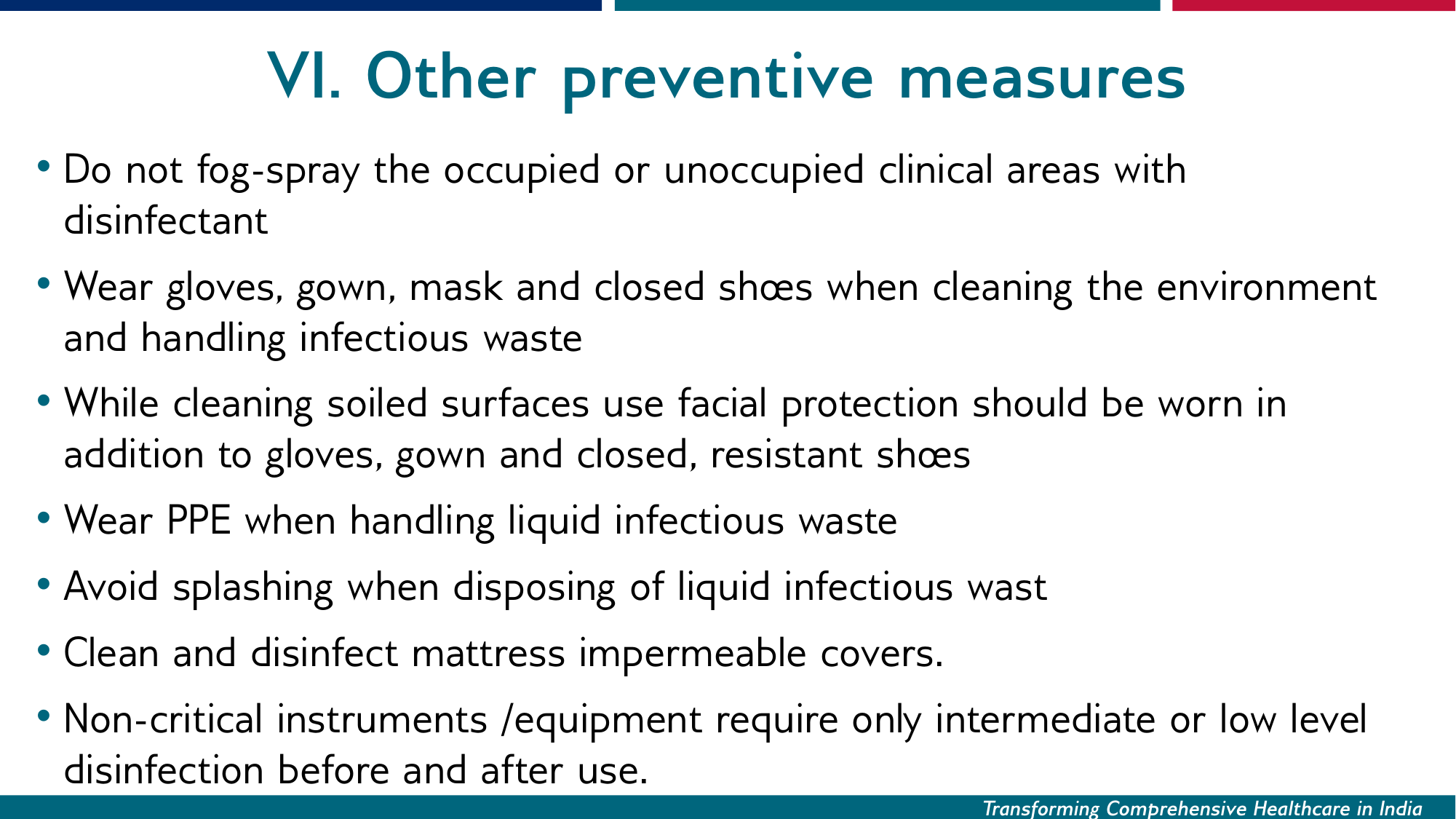

# VI. Other preventive measures
Do not fog-spray the occupied or unoccupied clinical areas with disinfectant
Wear gloves, gown, mask and closed shoes when cleaning the environment and handling infectious waste
While cleaning soiled surfaces use facial protection should be worn in addition to gloves, gown and closed, resistant shoes
Wear PPE when handling liquid infectious waste
Avoid splashing when disposing of liquid infectious wast
Clean and disinfect mattress impermeable covers.
Non-critical instruments /equipment require only intermediate or low level disinfection before and after use.